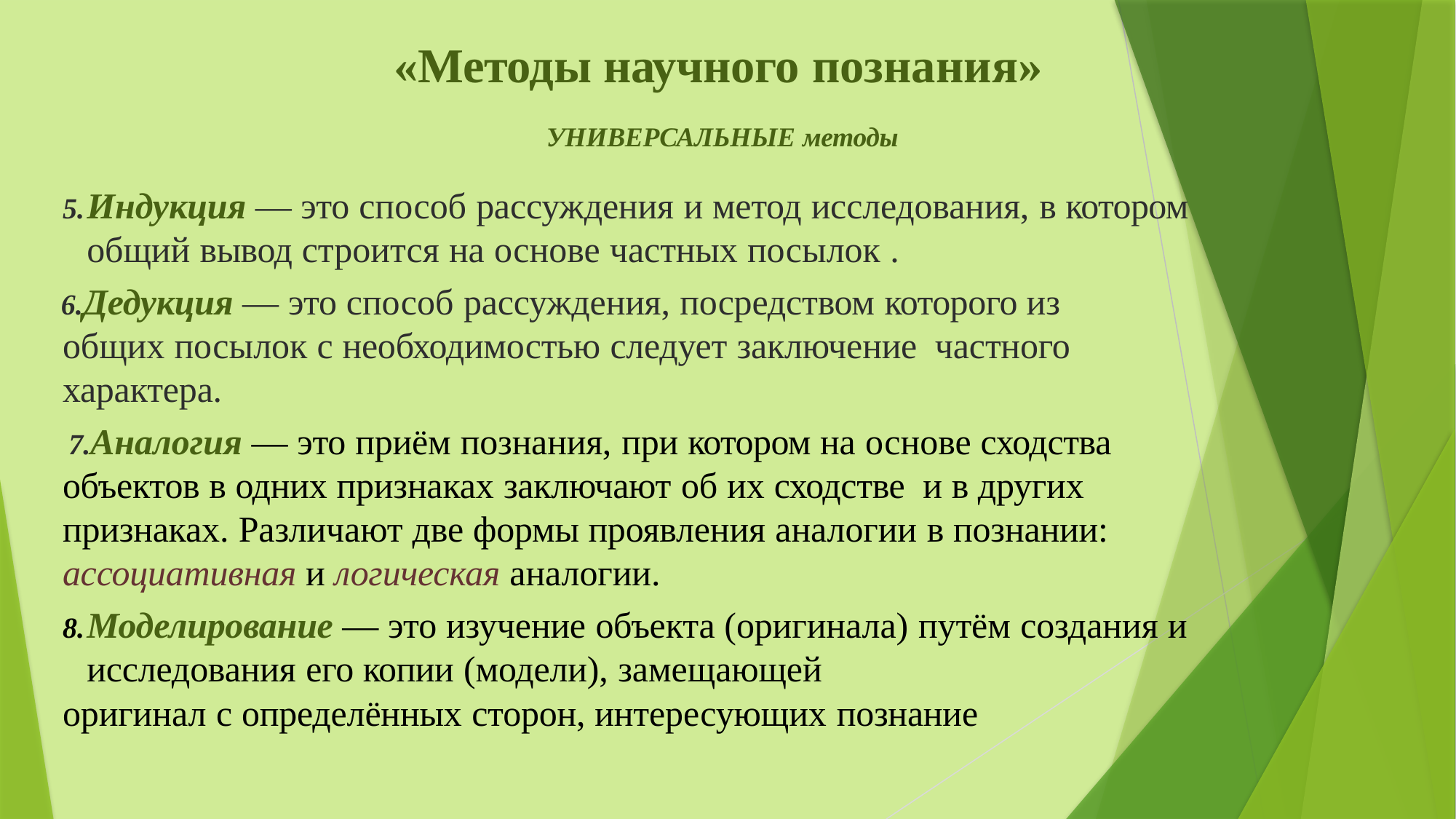

«Методы научного познания»
УНИВЕРСАЛЬНЫЕ методы

Индукция — это способ рассуждения и метод исследования, в котором общий вывод строится на основе частных посылок .
Дедукция — это способ рассуждения, посредством которого из общих посылок с необходимостью следует заключение  частного характера.
Аналогия — это приём познания, при котором на основе сходства объектов в одних признаках заключают об их сходстве  и в других признаках. Различают две формы проявления аналогии в познании: ассоциативная и логическая аналогии.
Моделирование — это изучение объекта (оригинала) путём создания и исследования его копии (модели), замещающей
оригинал с определённых сторон, интересующих познание